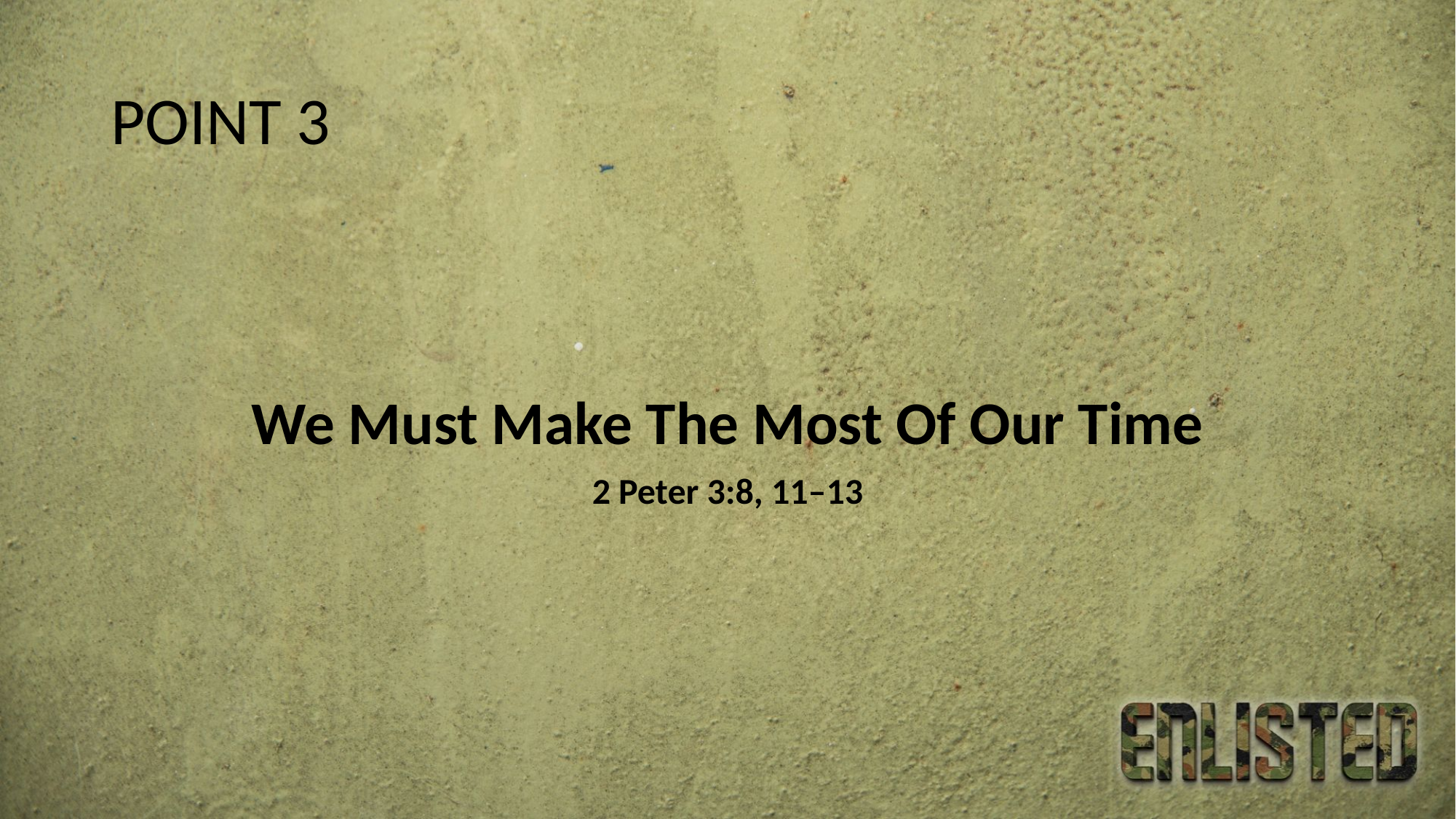

# POINT 3

We Must Make The Most Of Our Time
2 Peter 3:8, 11–13